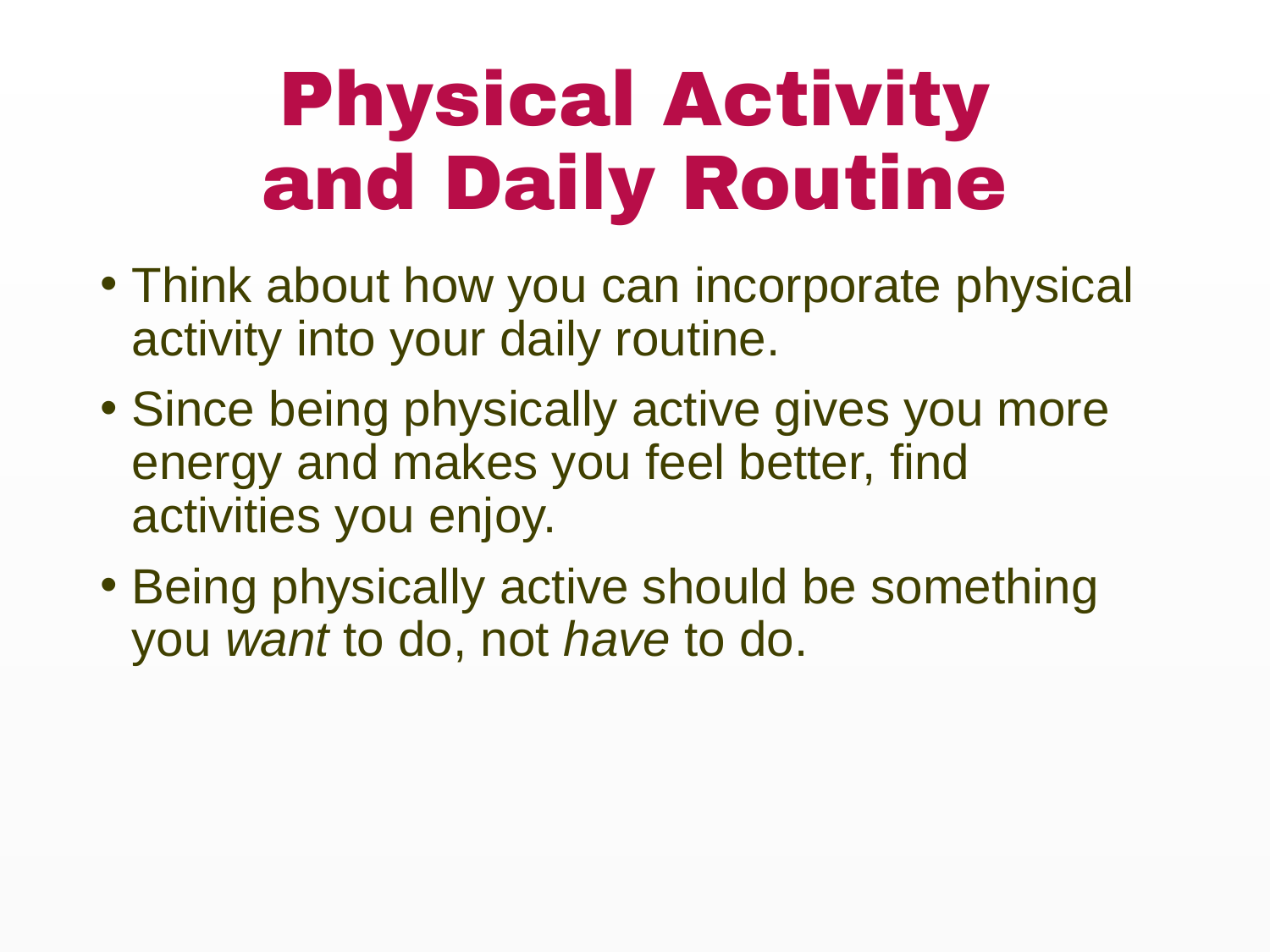

# Physical Activity and Daily Routine
Think about how you can incorporate physical activity into your daily routine.
Since being physically active gives you more energy and makes you feel better, find activities you enjoy.
Being physically active should be something you want to do, not have to do.